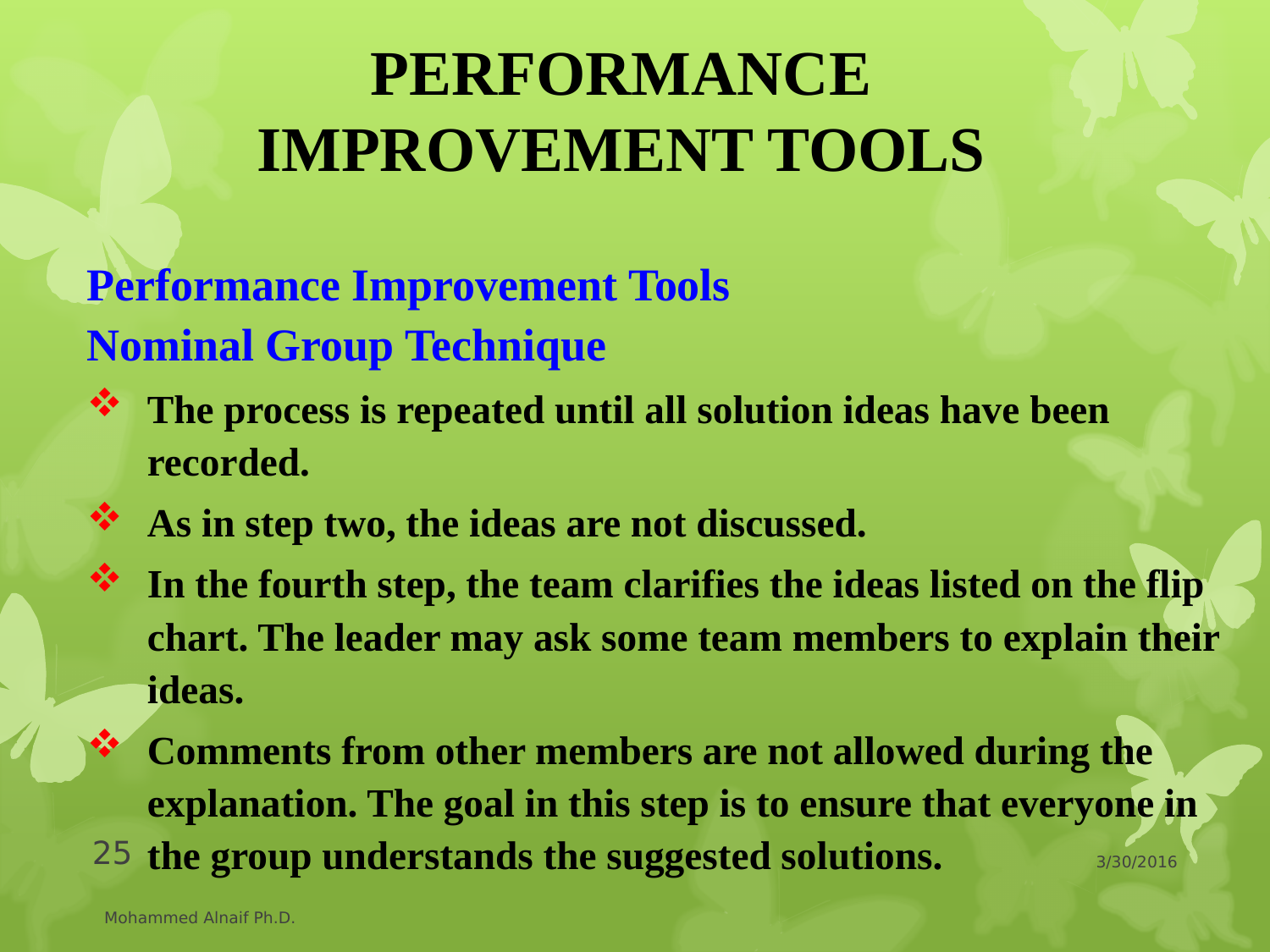

# PERFORMANCE IMPROVEMENT TOOLS
Performance Improvement Tools
Nominal Group Technique
The process is repeated until all solution ideas have been recorded.
As in step two, the ideas are not discussed.
In the fourth step, the team clarifies the ideas listed on the flip chart. The leader may ask some team members to explain their ideas.
Comments from other members are not allowed during the explanation. The goal in this step is to ensure that everyone in the group understands the suggested solutions.
25
3/30/2016
Mohammed Alnaif Ph.D.